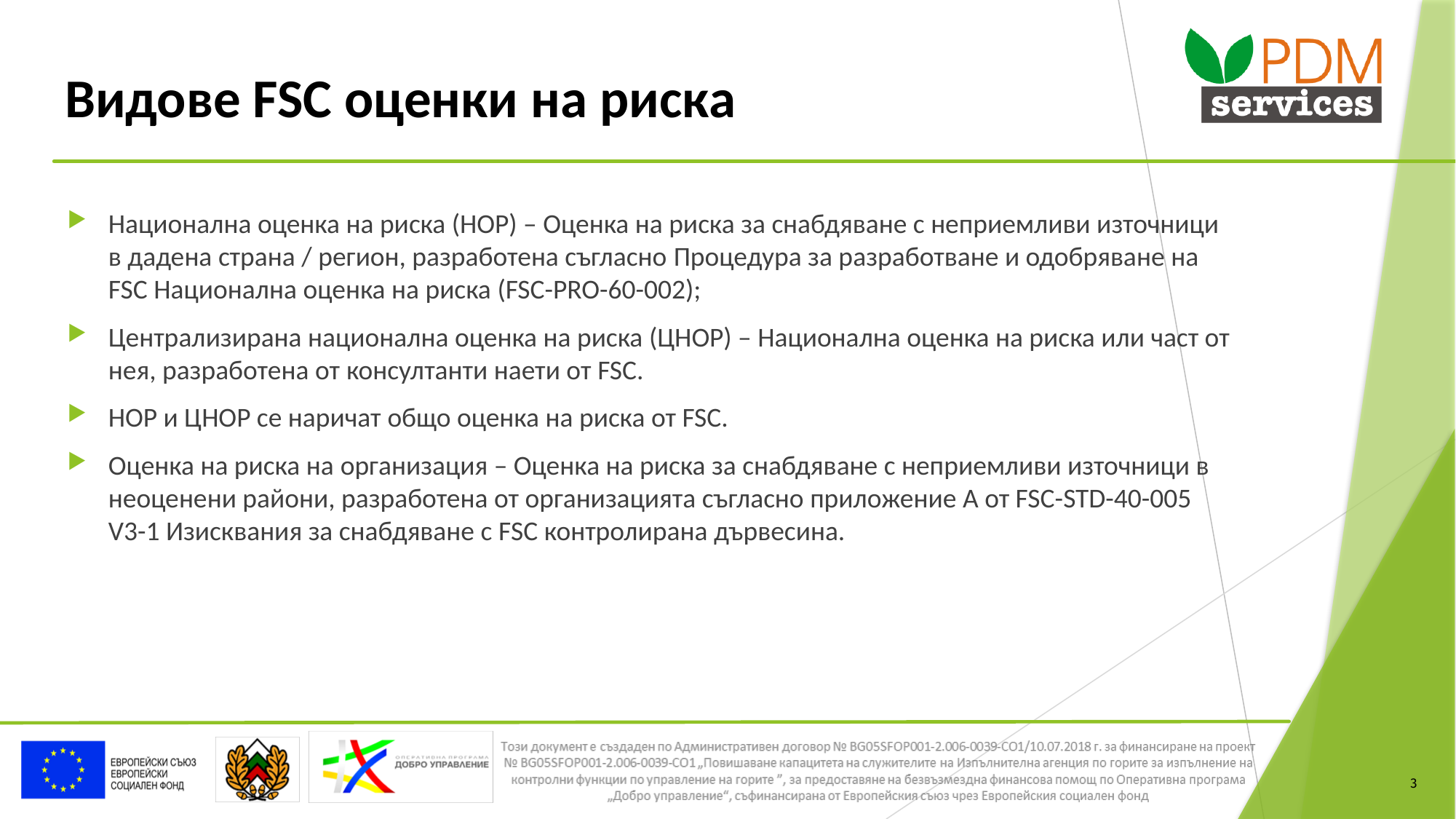

# Видове FSC оценки на риска
Национална оценка на риска (НОР) – Оценка на риска за снабдяване с неприемливи източници в дадена страна / регион, разработена съгласно Процедура за разработване и одобряване на FSC Национална оценка на риска (FSC-PRO-60-002);
Централизирана национална оценка на риска (ЦНОР) – Национална оценка на риска или част от нея, разработена от консултанти наети от FSC.
НОР и ЦНОР се наричат ​​общо оценка на риска от FSC.
Оценка на риска на организация – Оценка на риска за снабдяване с неприемливи източници в неоценени райони, разработена от организацията съгласно приложение А от FSC-STD-40-005 V3-1 Изисквания за снабдяване с FSC контролирана дървесина.
3